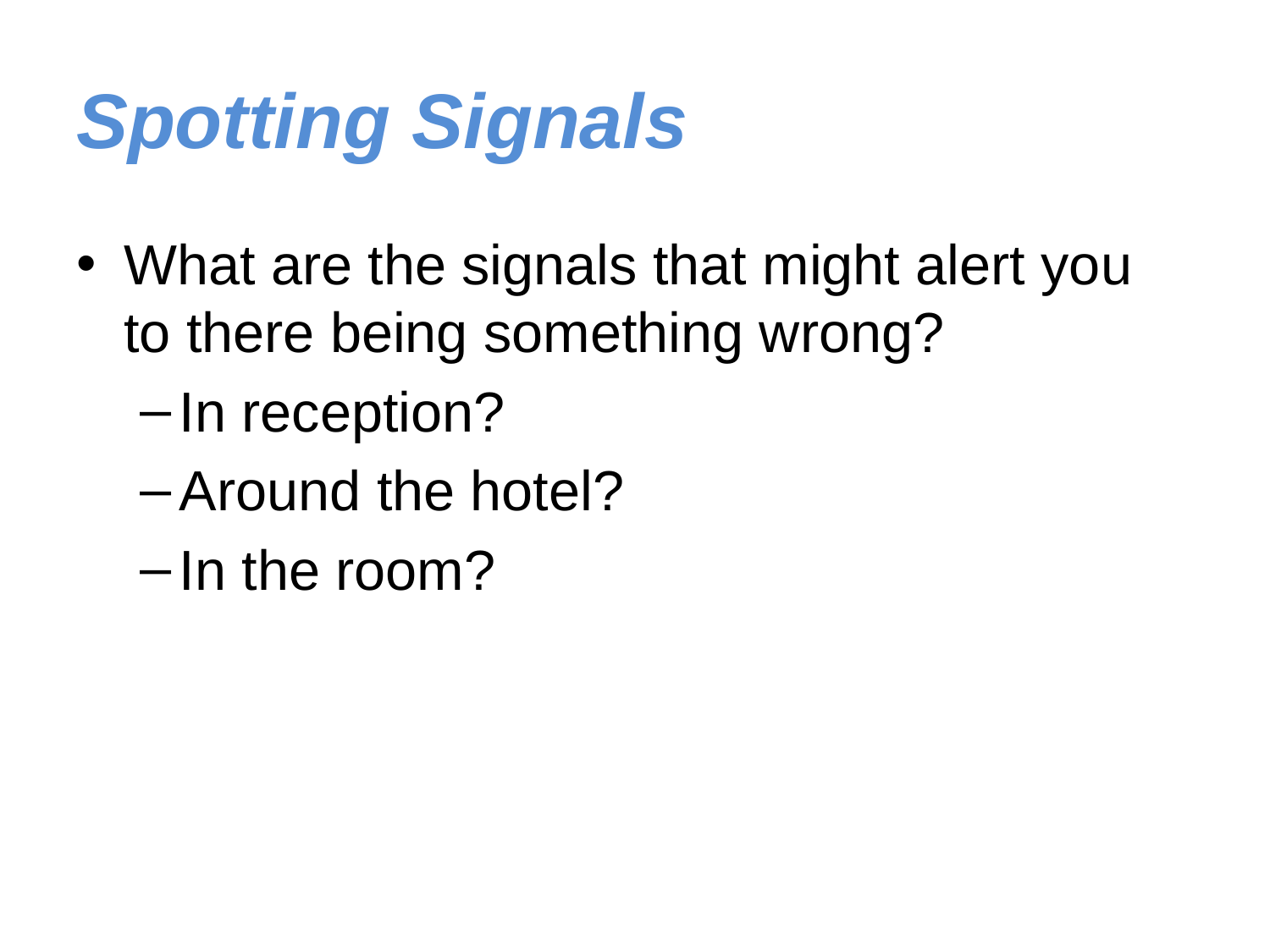

# Spotting Signals
What are the signals that might alert you to there being something wrong?
In reception?
Around the hotel?
In the room?